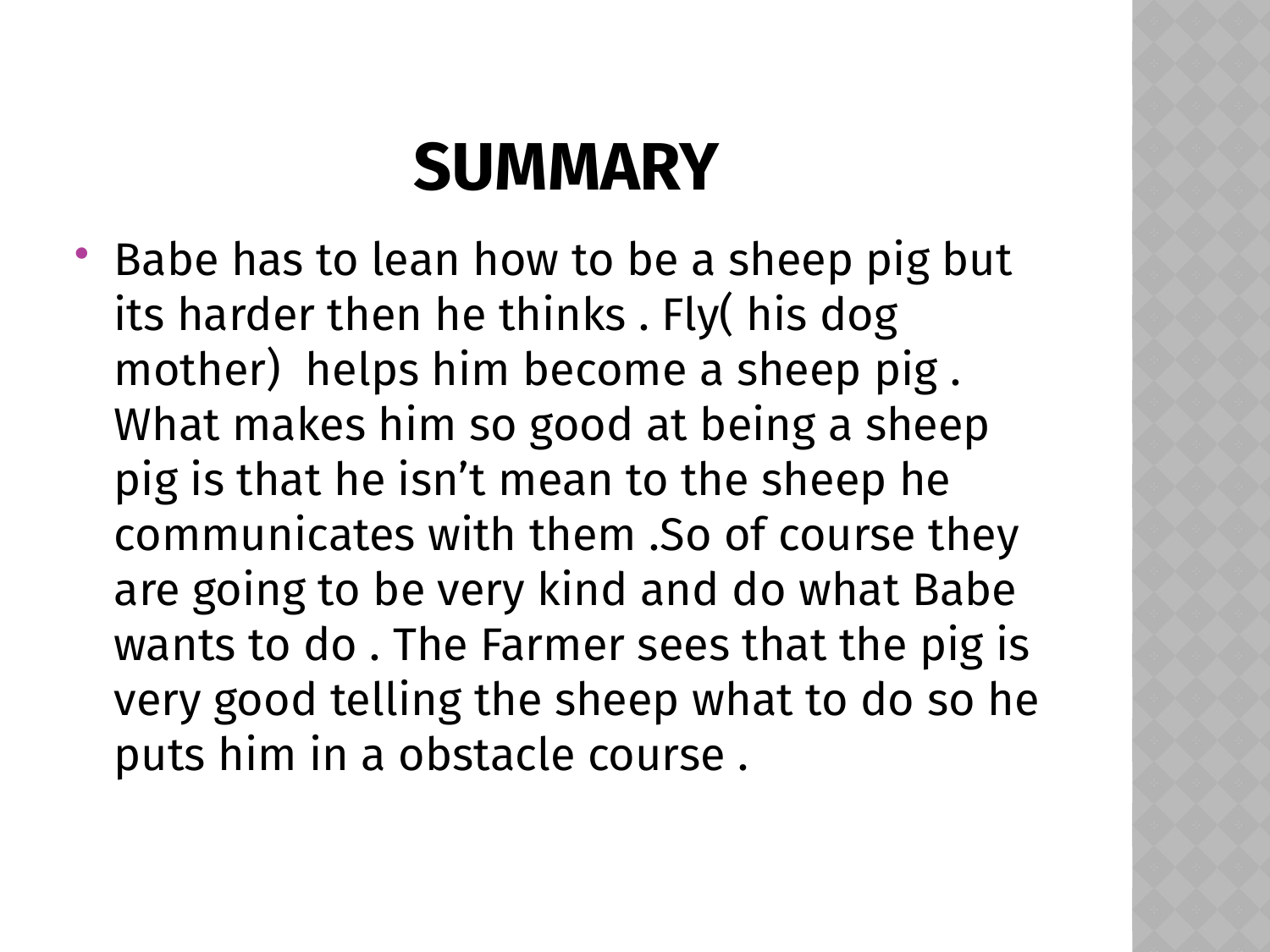

# summary
Babe has to lean how to be a sheep pig but its harder then he thinks . Fly( his dog mother)  helps him become a sheep pig . What makes him so good at being a sheep pig is that he isn’t mean to the sheep he communicates with them .So of course they are going to be very kind and do what Babe wants to do . The Farmer sees that the pig is very good telling the sheep what to do so he puts him in a obstacle course .